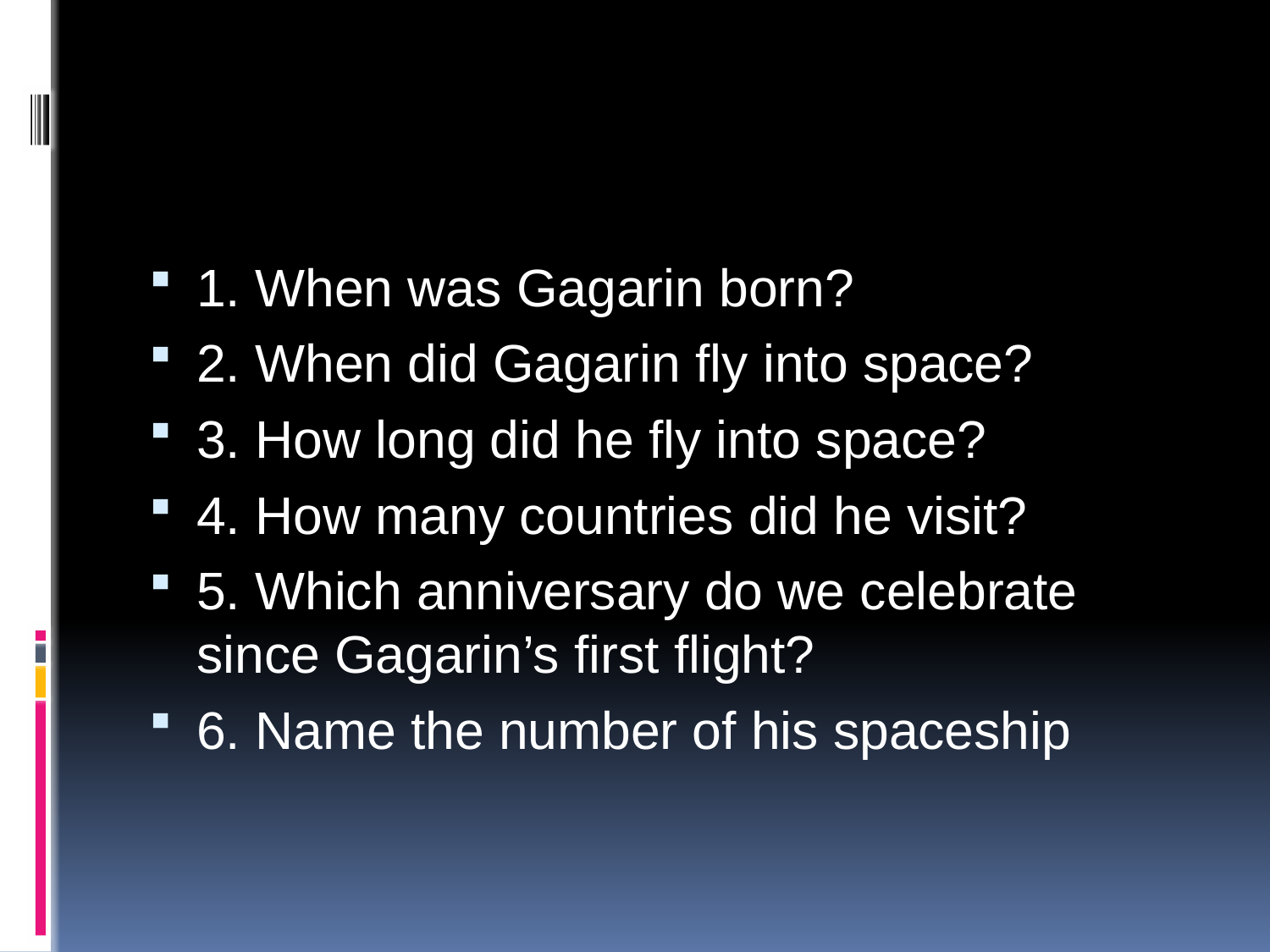

#
1. When was Gagarin born?
2. When did Gagarin fly into space?
3. How long did he fly into space?
4. How many countries did he visit?
5. Which anniversary do we celebrate since Gagarin’s first flight?
6. Name the number of his spaceship